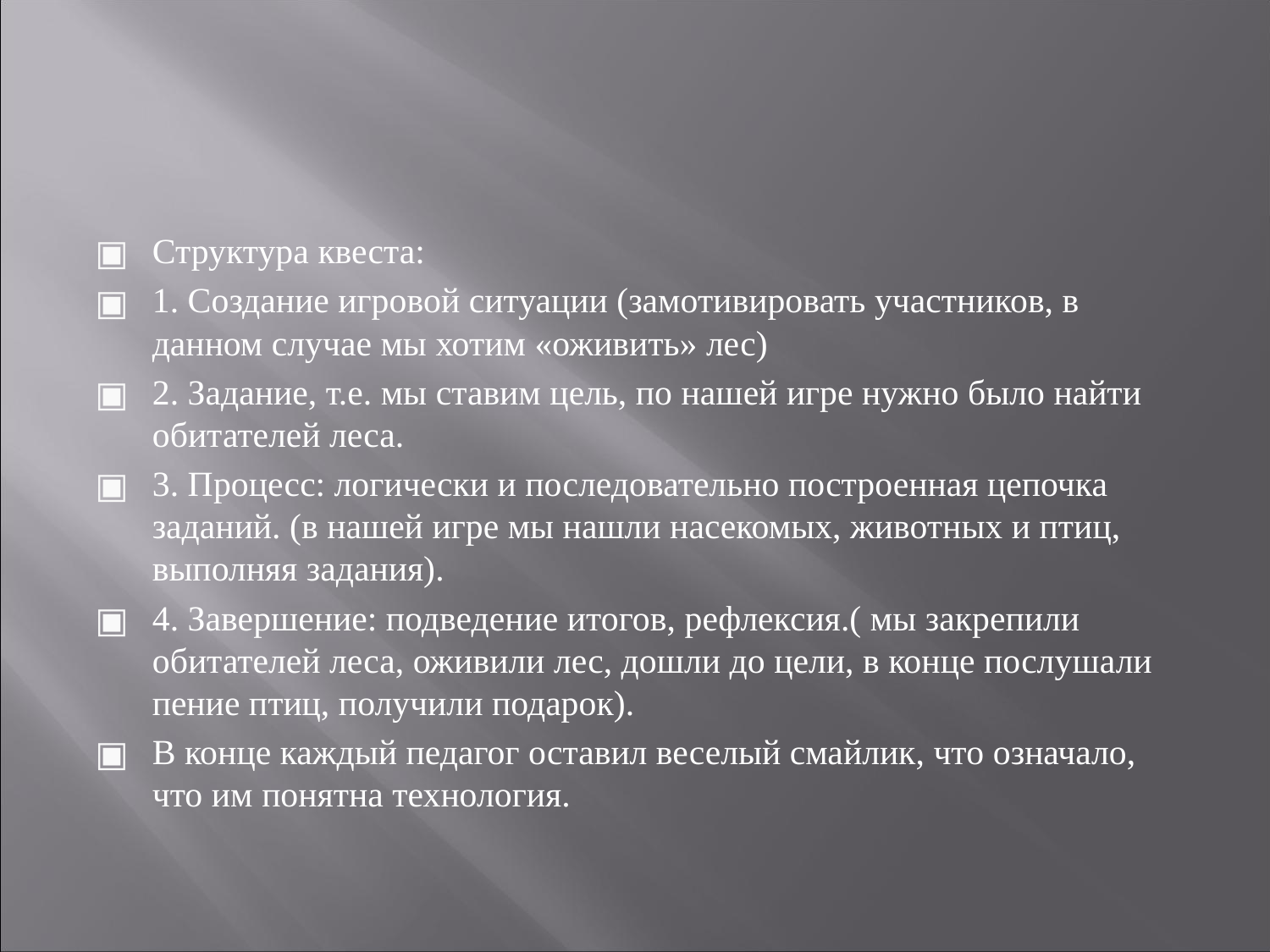

#
Структура квеста:
1. Создание игровой ситуации (замотивировать участников, в данном случае мы хотим «оживить» лес)
2. Задание, т.е. мы ставим цель, по нашей игре нужно было найти обитателей леса.
3. Процесс: логически и последовательно построенная цепочка заданий. (в нашей игре мы нашли насекомых, животных и птиц, выполняя задания).
4. Завершение: подведение итогов, рефлексия.( мы закрепили обитателей леса, оживили лес, дошли до цели, в конце послушали пение птиц, получили подарок).
В конце каждый педагог оставил веселый смайлик, что означало, что им понятна технология.